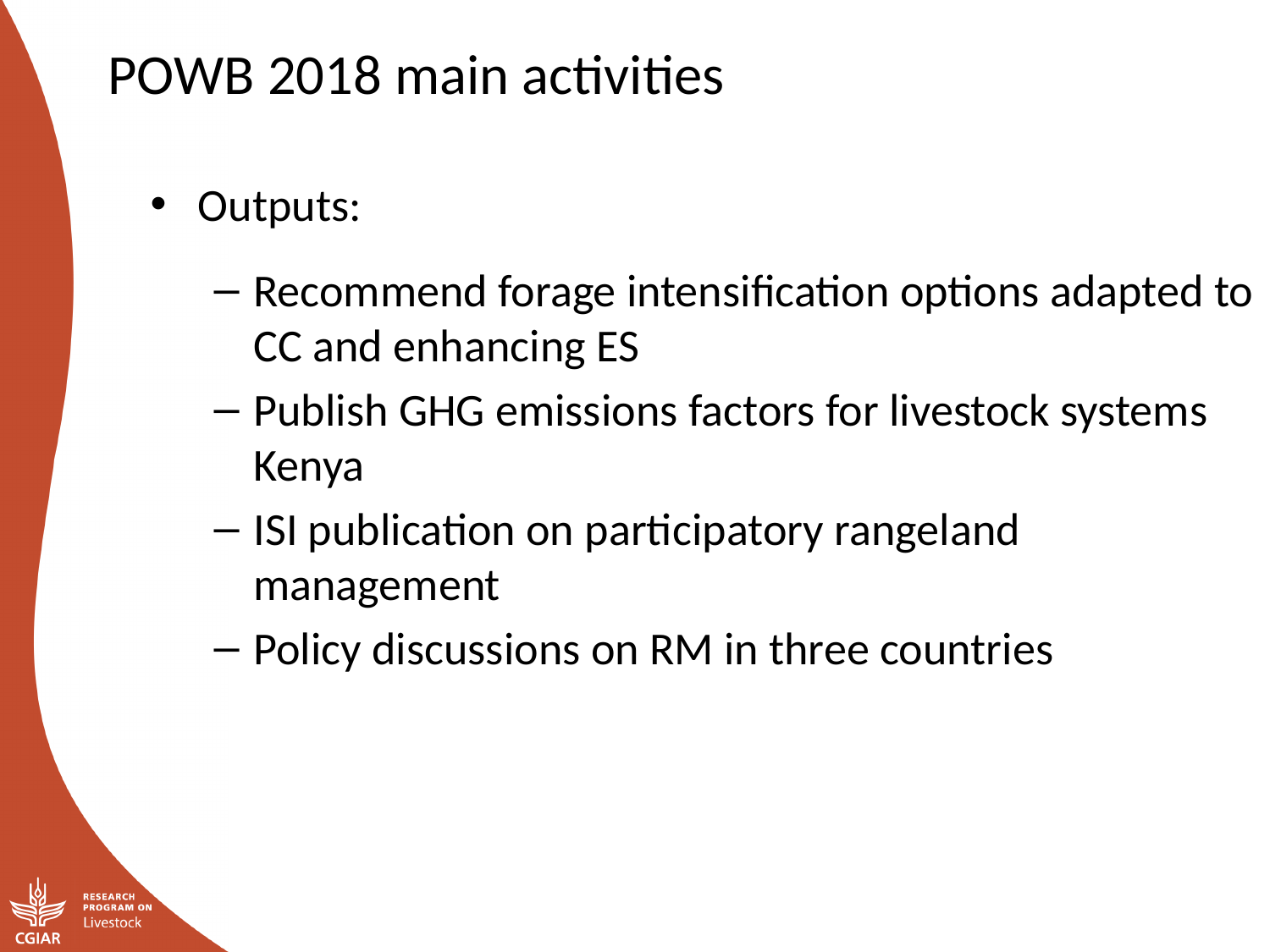

POWB 2018 main activities
Outputs:
Recommend forage intensification options adapted to CC and enhancing ES
Publish GHG emissions factors for livestock systems Kenya
ISI publication on participatory rangeland management
Policy discussions on RM in three countries